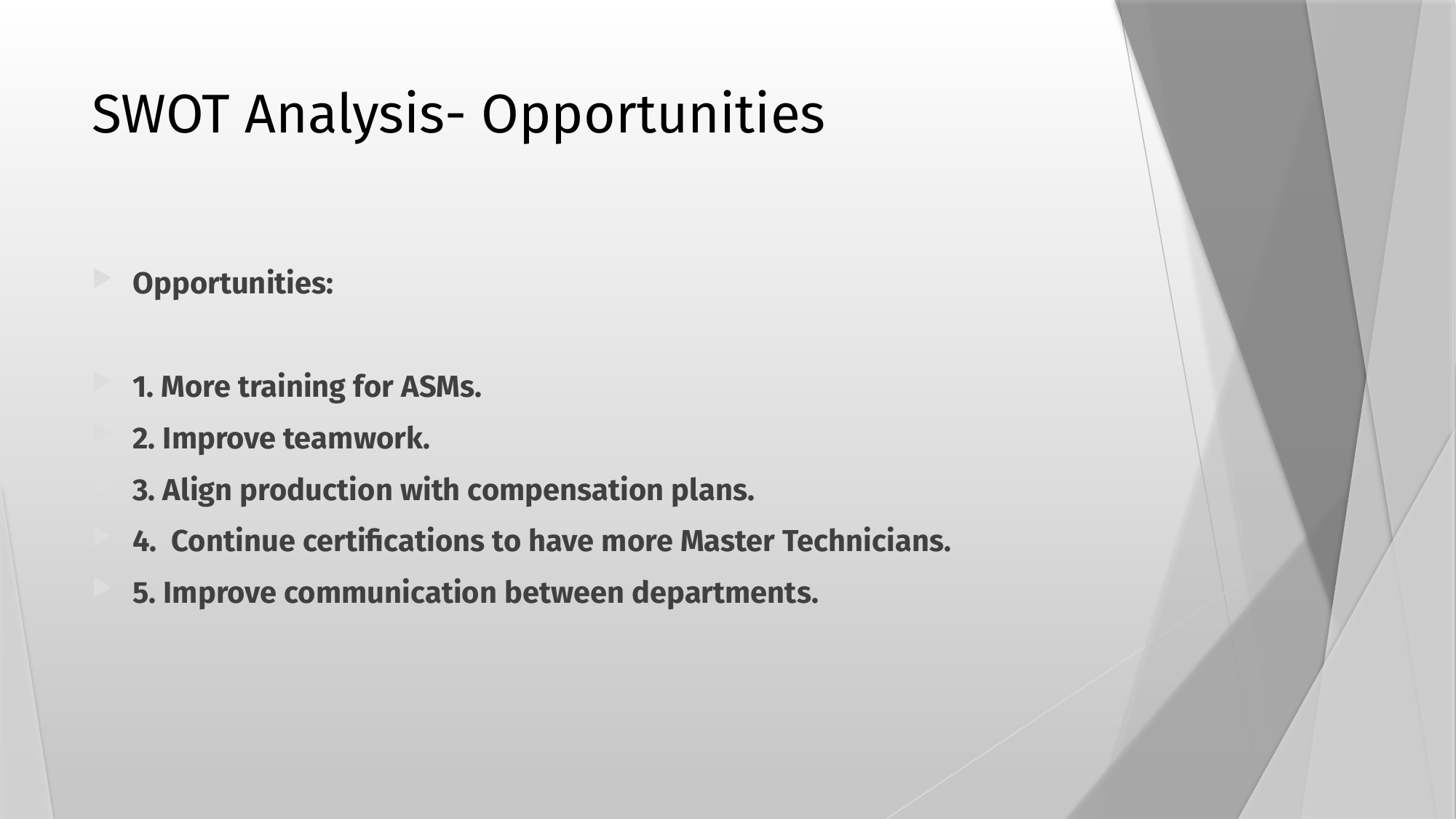

# SWOT Analysis- Opportunities
Opportunities:

1. More training for ASMs.
2. Improve teamwork.
3. Align production with compensation plans.
4.  Continue certifications to have more Master Technicians.
5. Improve communication between departments.